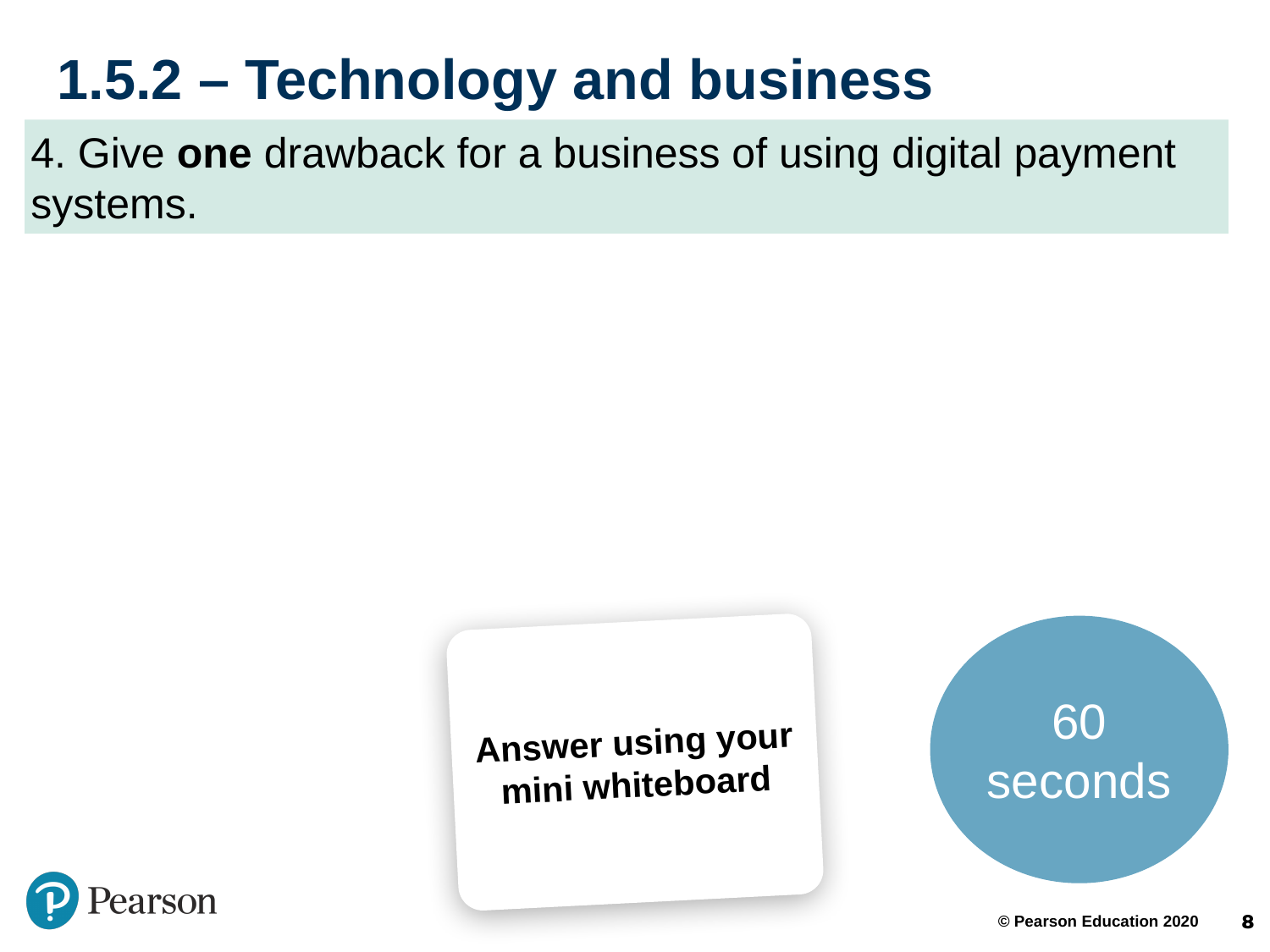

# 1.5.2 – Technology and business
4. Give one drawback for a business of using digital payment systems.

60 seconds

Answer using your mini whiteboard

8